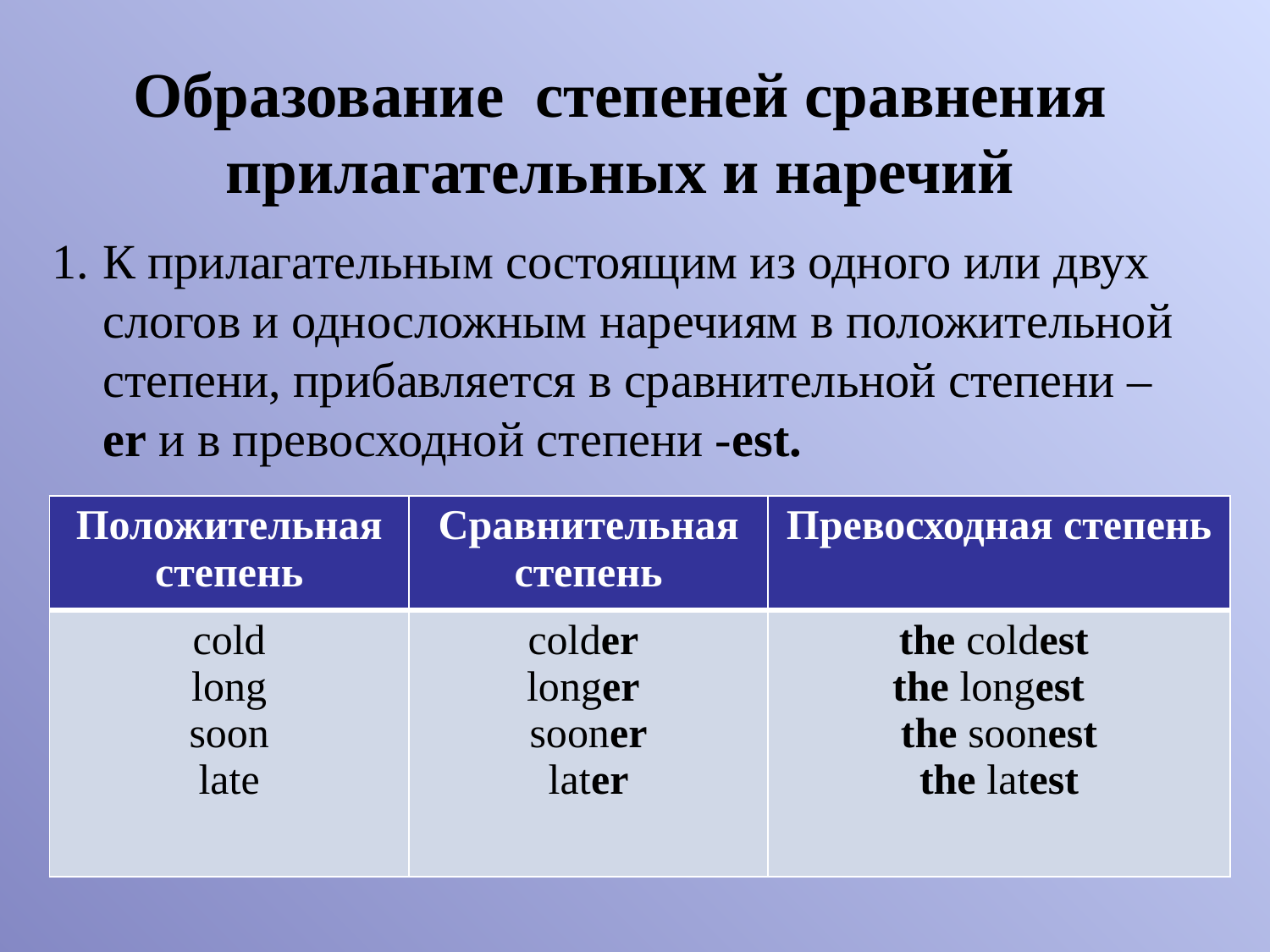

Образование  степеней сравнения прилагательных и наречий

К прилагательным состоящим из одного или двух слогов и односложным наречиям в положительной степени, прибавляется в сравнительной степени –еr и в превосходной степени -est.

| Положительная степень | Сравнительная степень | Превосходная степень |
| --- | --- | --- |
| cold long soon late | colder longer sooner later | the coldest the longest the soonest the latest |